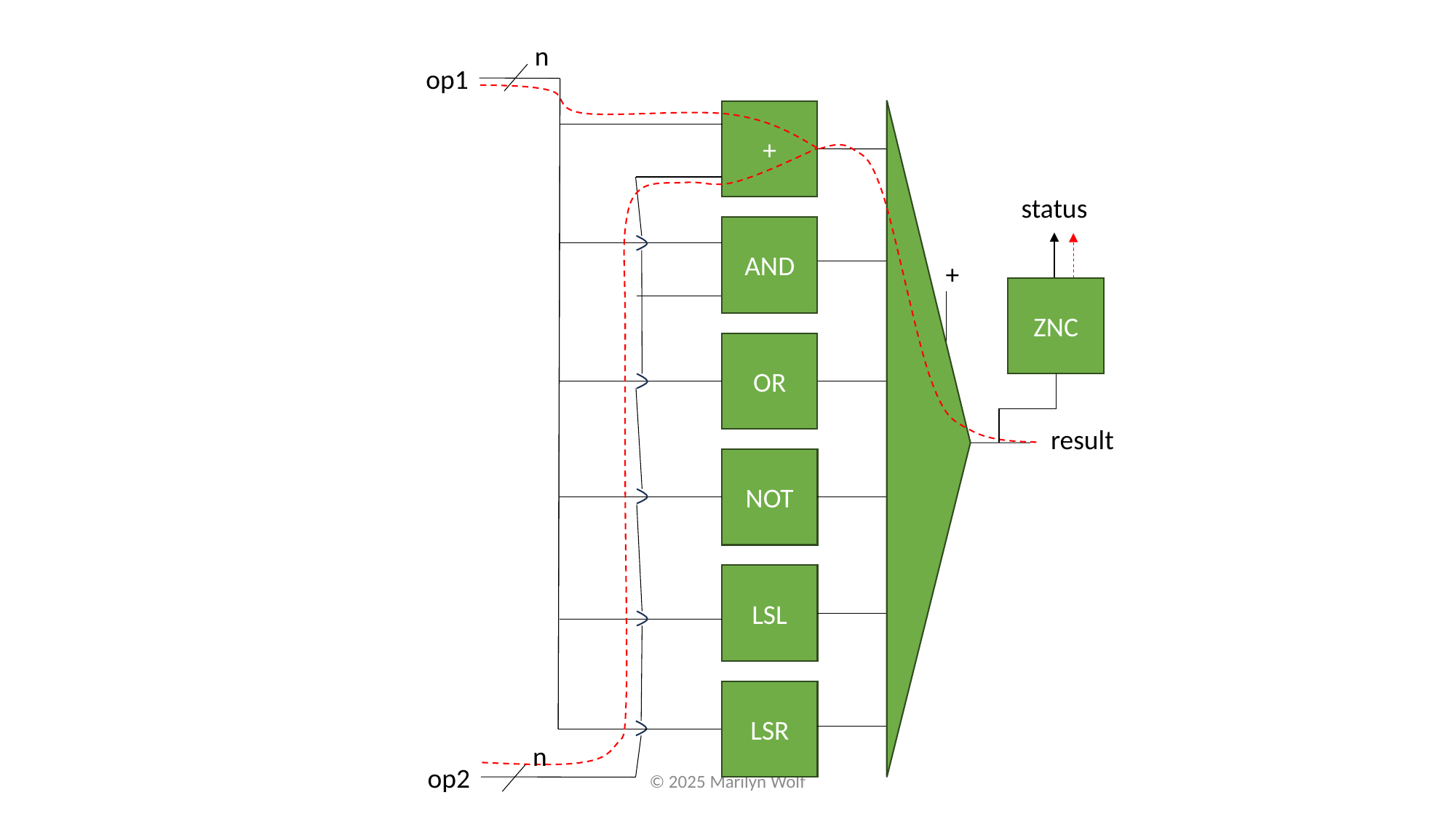

n
op1

+

status
AND

+
ZNC
OR

result
NOT

LSL

LSR

n
op2
© 2025 Marilyn Wolf